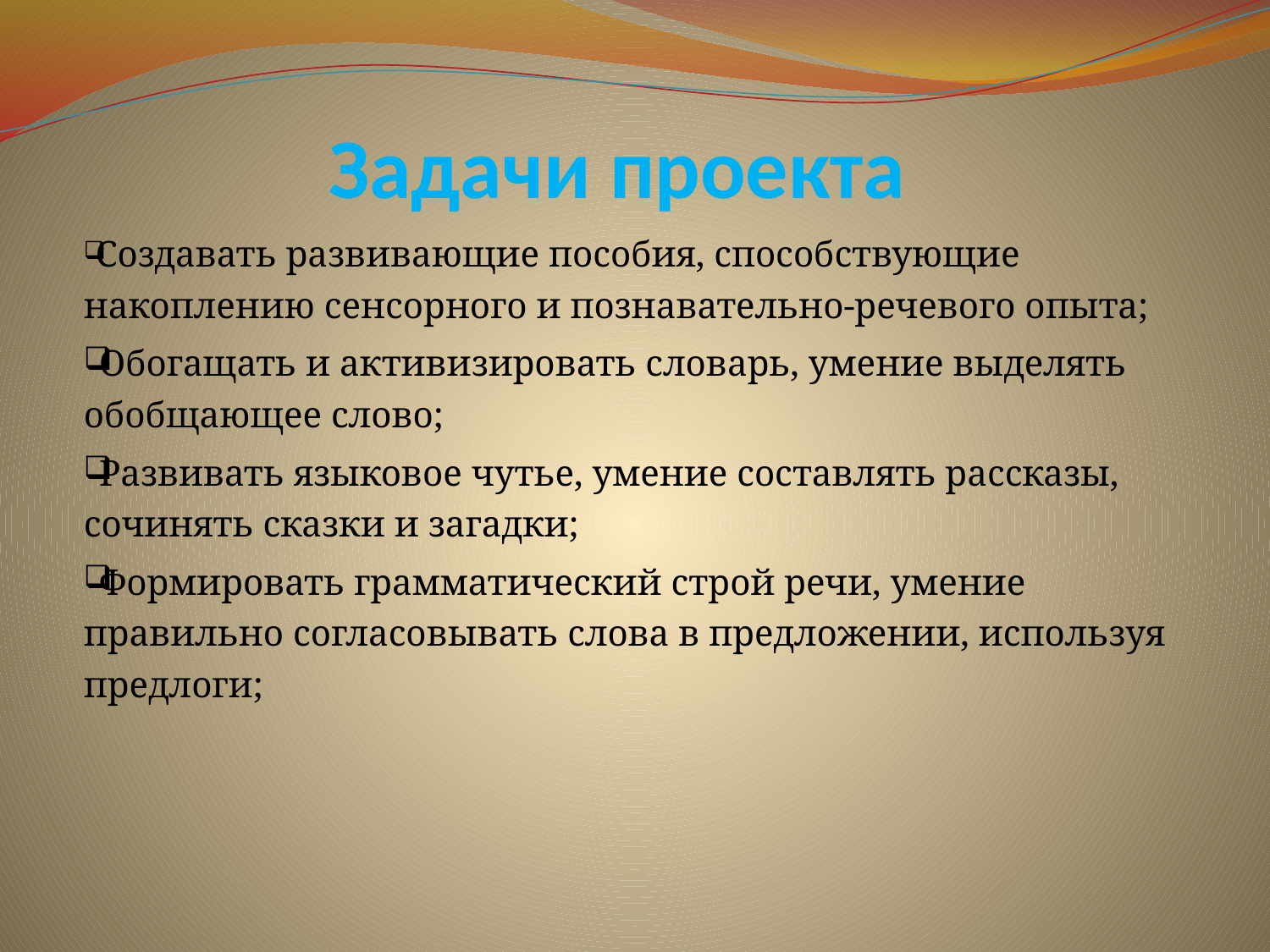

# Задачи проекта
 Создавать развивающие пособия, способствующие накоплению сенсорного и познавательно-речевого опыта;
 Обогащать и активизировать словарь, умение выделять обобщающее слово;
 Развивать языковое чутье, умение составлять рассказы, сочинять сказки и загадки;
 Формировать грамматический строй речи, умение правильно согласовывать слова в предложении, используя предлоги;